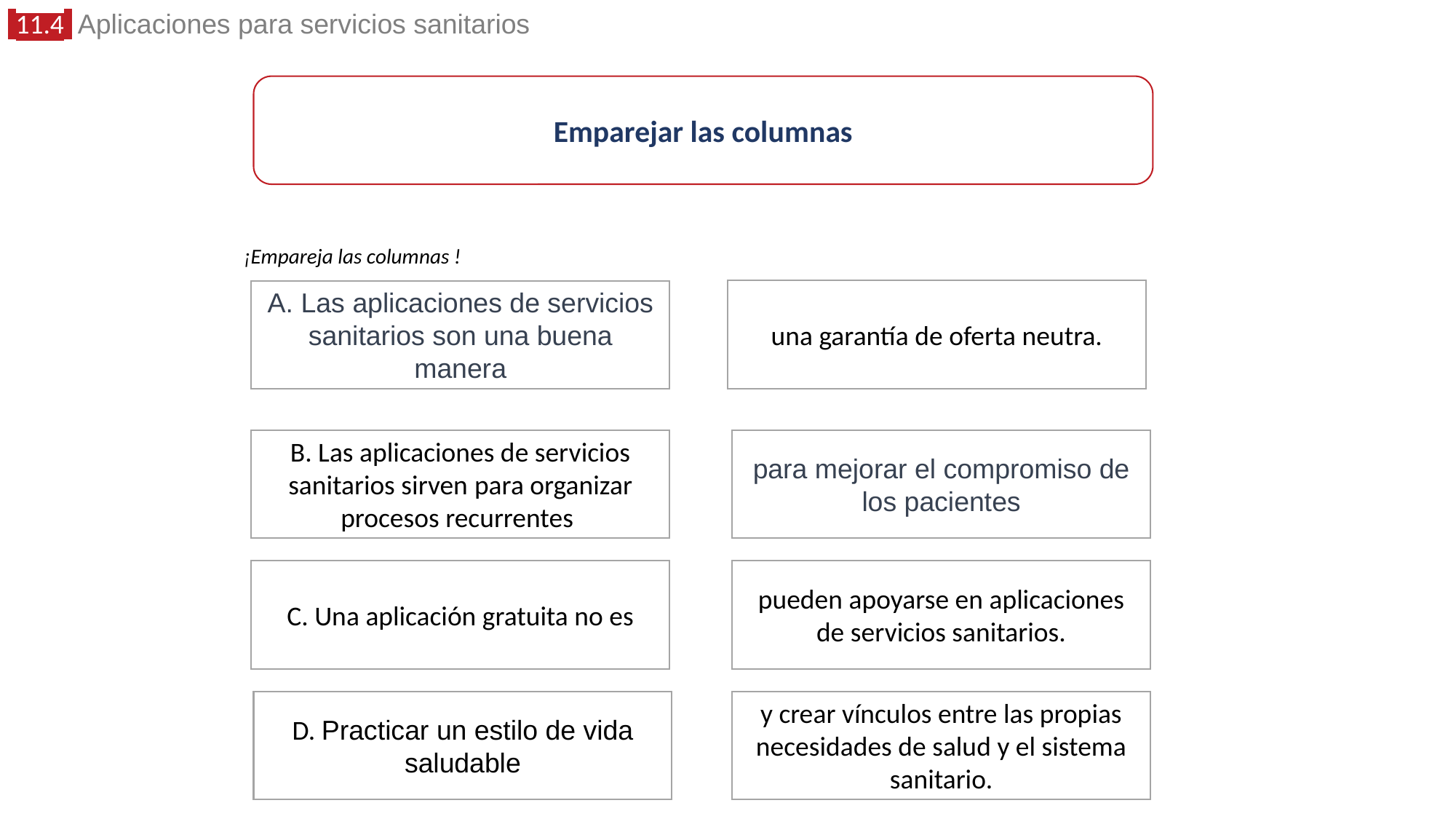

Emparejar las columnas
¡Empareja las columnas !
una garantía de oferta neutra.
A. Las aplicaciones de servicios sanitarios son una buena manera
para mejorar el compromiso de los pacientes
B. Las aplicaciones de servicios sanitarios sirven para organizar procesos recurrentes
pueden apoyarse en aplicaciones de servicios sanitarios.
C. Una aplicación gratuita no es
y crear vínculos entre las propias necesidades de salud y el sistema sanitario.
D. Practicar un estilo de vida saludable